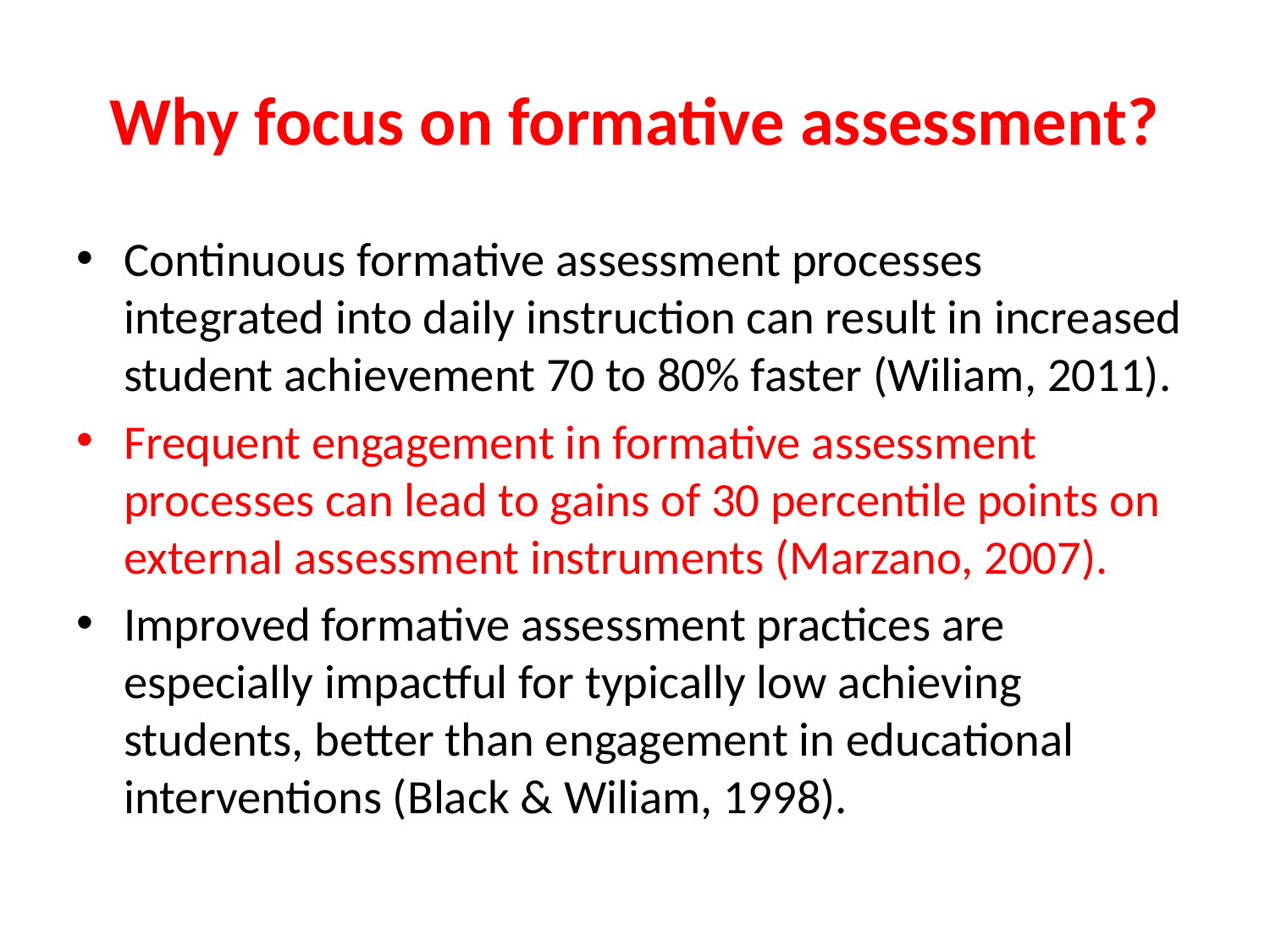

# Why focus on formative assessment?
Continuous formative assessment processes integrated into daily instruction can result in increased student achievement 70 to 80% faster (Wiliam, 2011).
Frequent engagement in formative assessment processes can lead to gains of 30 percentile points on external assessment instruments (Marzano, 2007).
Improved formative assessment practices are especially impactful for typically low achieving students, better than engagement in educational interventions (Black & Wiliam, 1998).